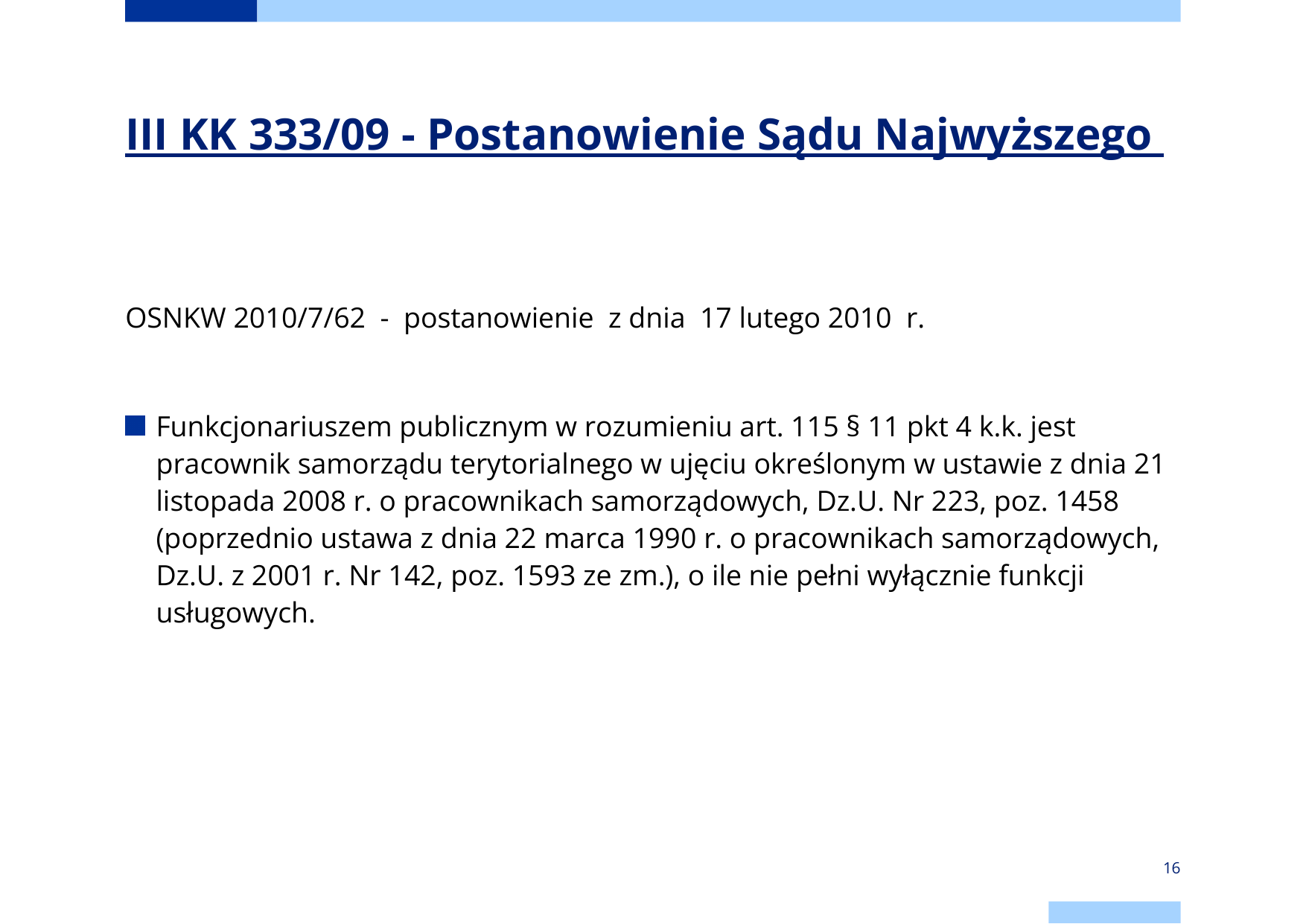

# III KK 333/09 - Postanowienie Sądu Najwyższego

OSNKW 2010/7/62  -  postanowienie  z dnia  17 lutego 2010  r.

Funkcjonariuszem publicznym w rozumieniu art. 115 § 11 pkt 4 k.k. jest pracownik samorządu terytorialnego w ujęciu określonym w ustawie z dnia 21 listopada 2008 r. o pracownikach samorządowych, Dz.U. Nr 223, poz. 1458 (poprzednio ustawa z dnia 22 marca 1990 r. o pracownikach samorządowych, Dz.U. z 2001 r. Nr 142, poz. 1593 ze zm.), o ile nie pełni wyłącznie funkcji usługowych.

16